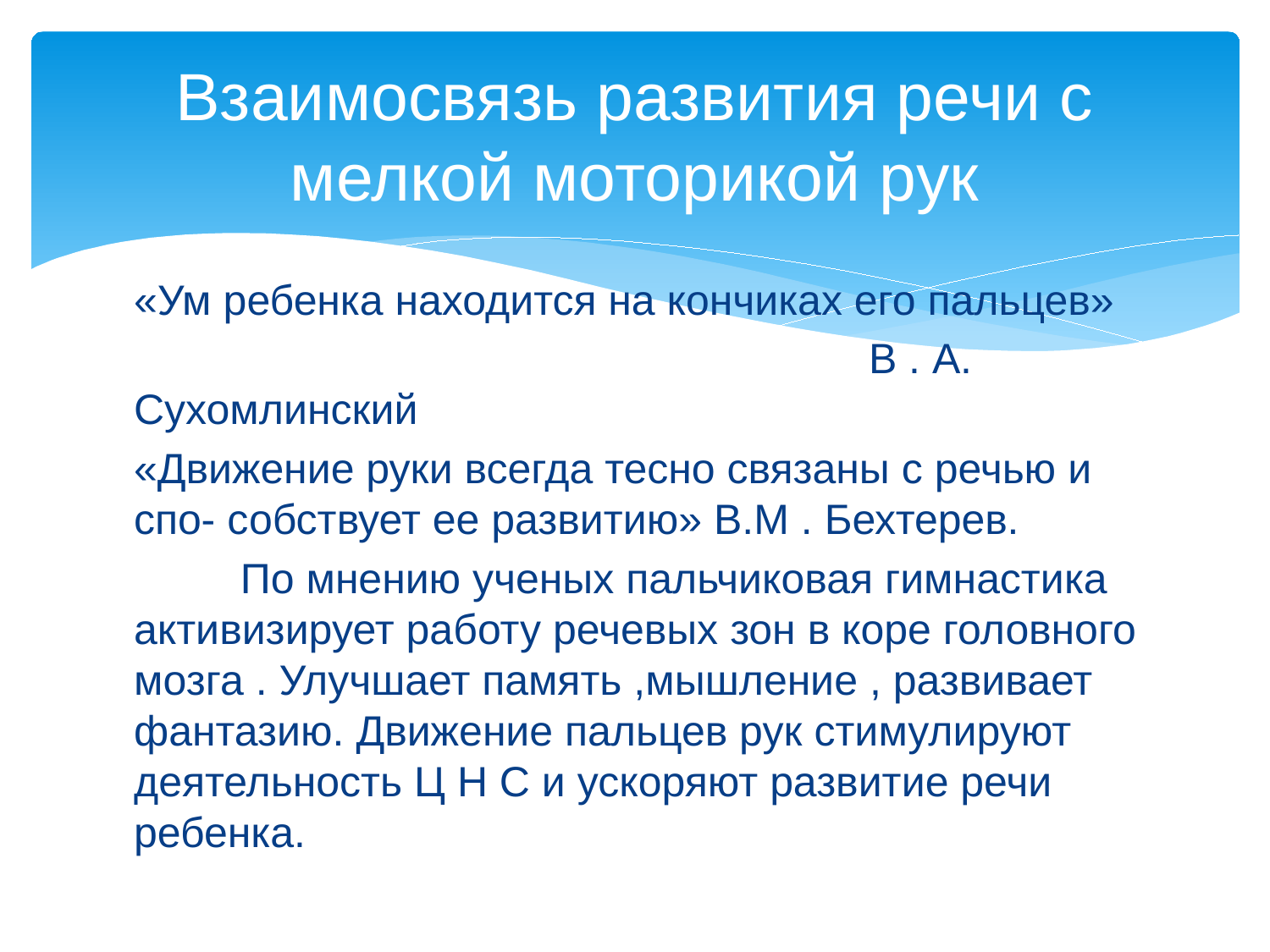

# Взаимосвязь развития речи с мелкой моторикой рук
«Ум ребенка находится на кончиках его пальцев»
                                                              В . А. Сухомлинский
«Движение руки всегда тесно связаны с речью и  спо- собствует ее развитию» В.М . Бехтерев.
         По мнению ученых пальчиковая гимнастика активизирует работу речевых зон в коре головного мозга . Улучшает память ,мышление , развивает фантазию. Движение пальцев рук стимулируют деятельность Ц Н С и ускоряют развитие речи ребенка.